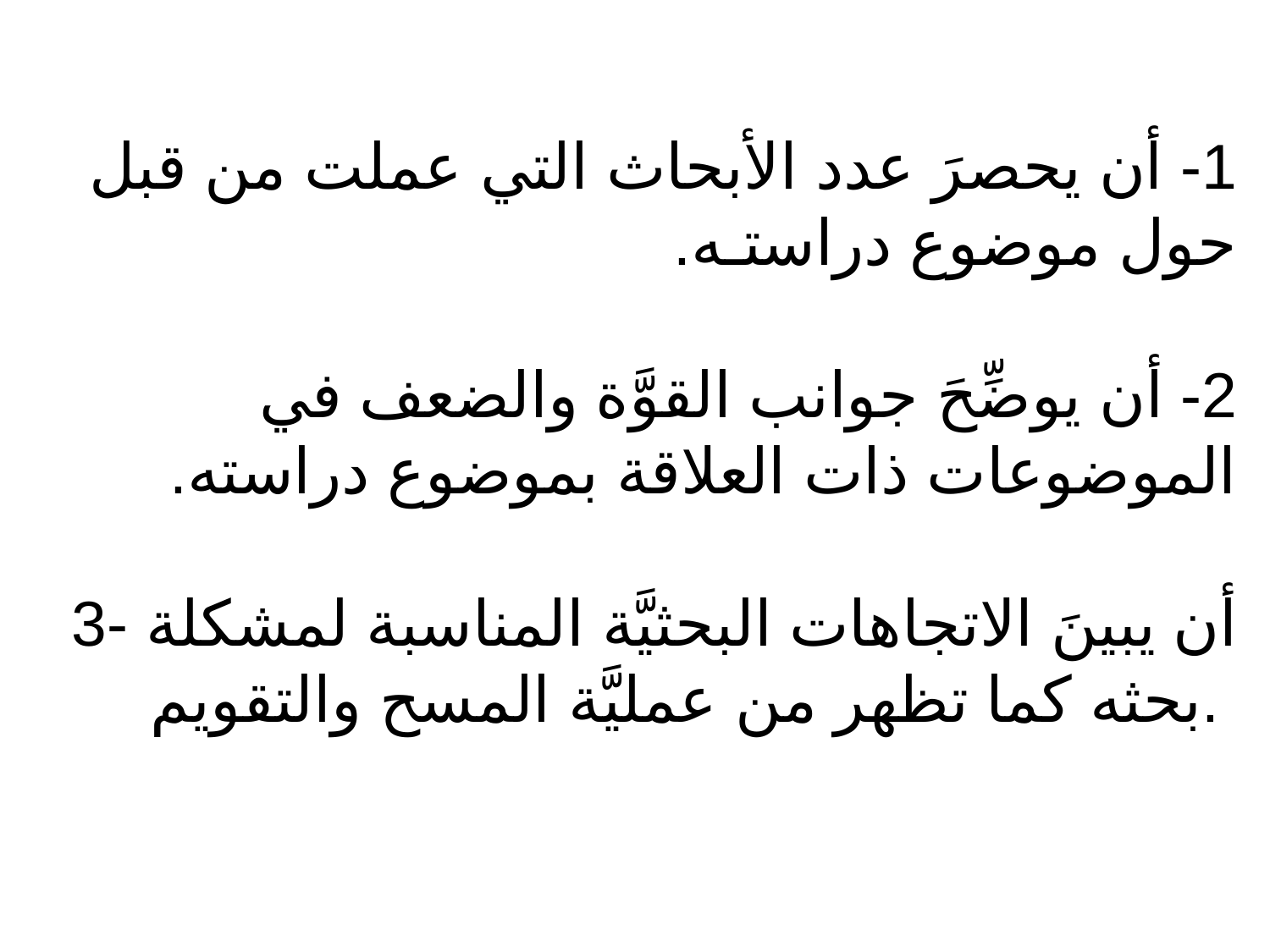

1- أن يحصرَ عدد الأبحاث التي عملت من قبل حول موضوع دراستـه.

2- أن يوضِّحَ جوانب القوَّة والضعف في الموضوعات ذات العلاقة بموضوع دراسته.

3- أن يبينَ الاتجاهات البحثيَّة المناسبة لمشكلة بحثه كما تظهر من عمليَّة المسح والتقويم.